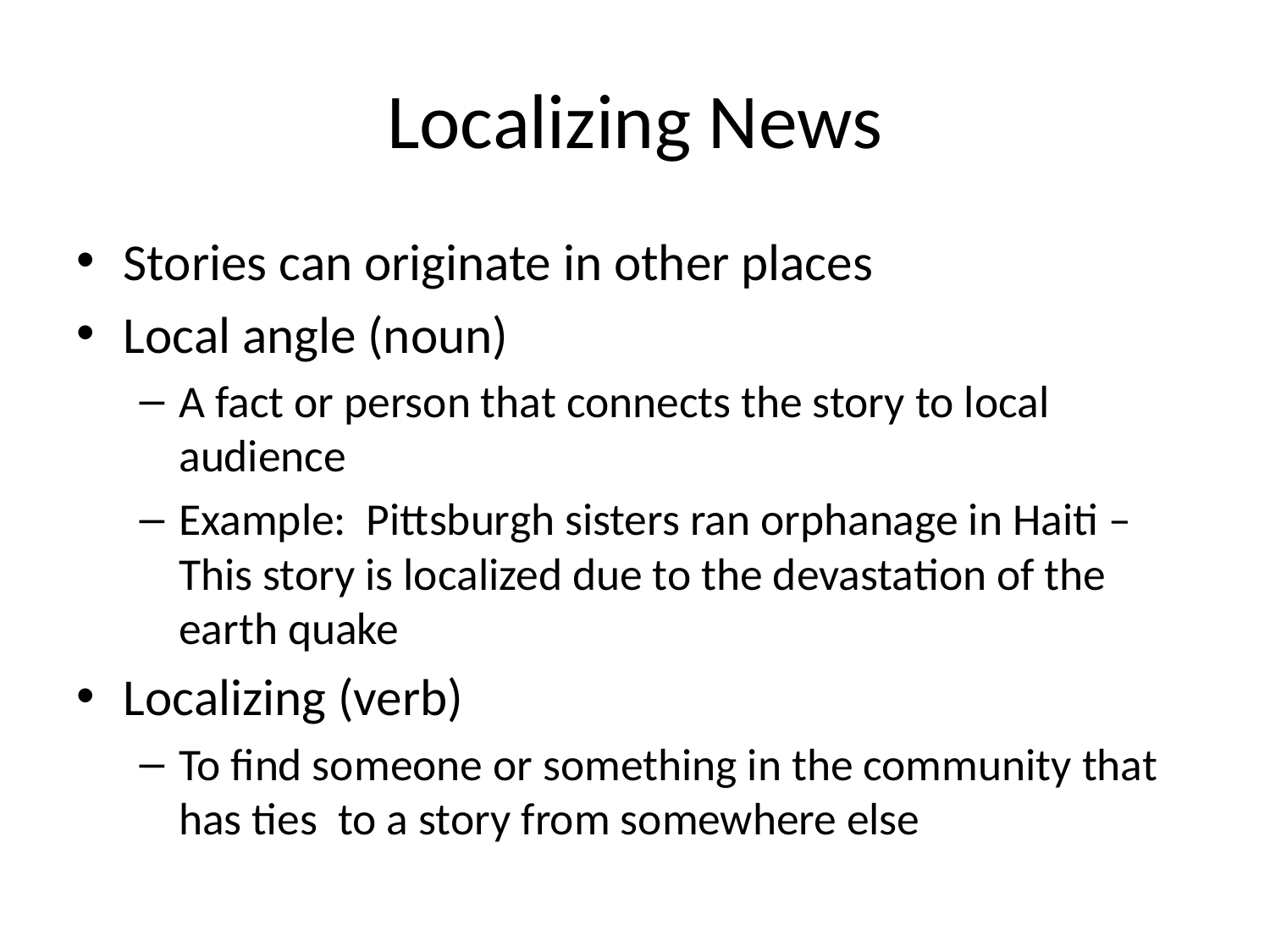

# Localizing News
Stories can originate in other places
Local angle (noun)
A fact or person that connects the story to local audience
Example:  Pittsburgh sisters ran orphanage in Haiti – This story is localized due to the devastation of the earth quake
Localizing (verb)
To find someone or something in the community that has ties  to a story from somewhere else